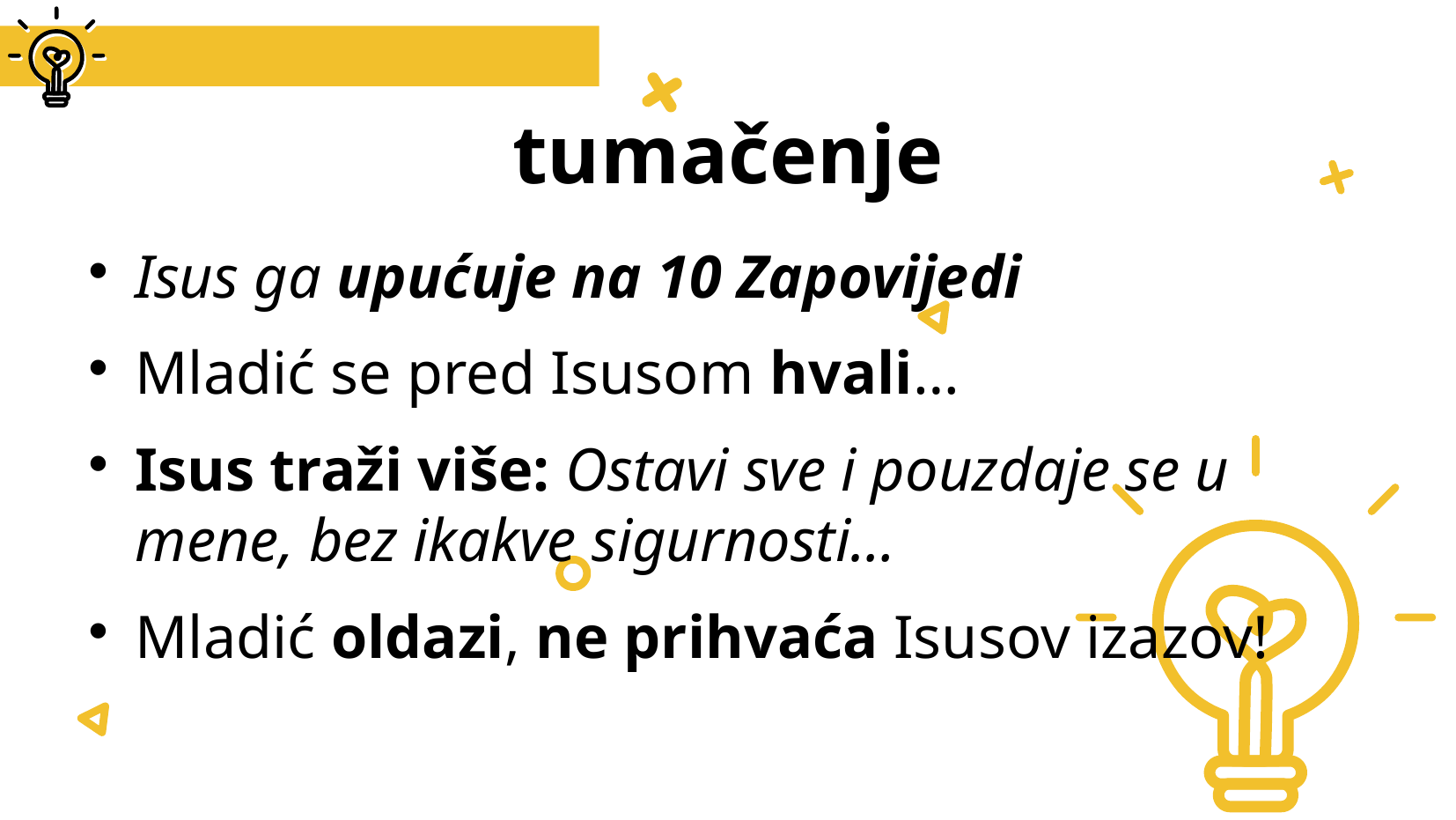

# tumačenje
Isus ga upućuje na 10 Zapovijedi
Mladić se pred Isusom hvali…
Isus traži više: Ostavi sve i pouzdaje se u mene, bez ikakve sigurnosti…
Mladić oldazi, ne prihvaća Isusov izazov!